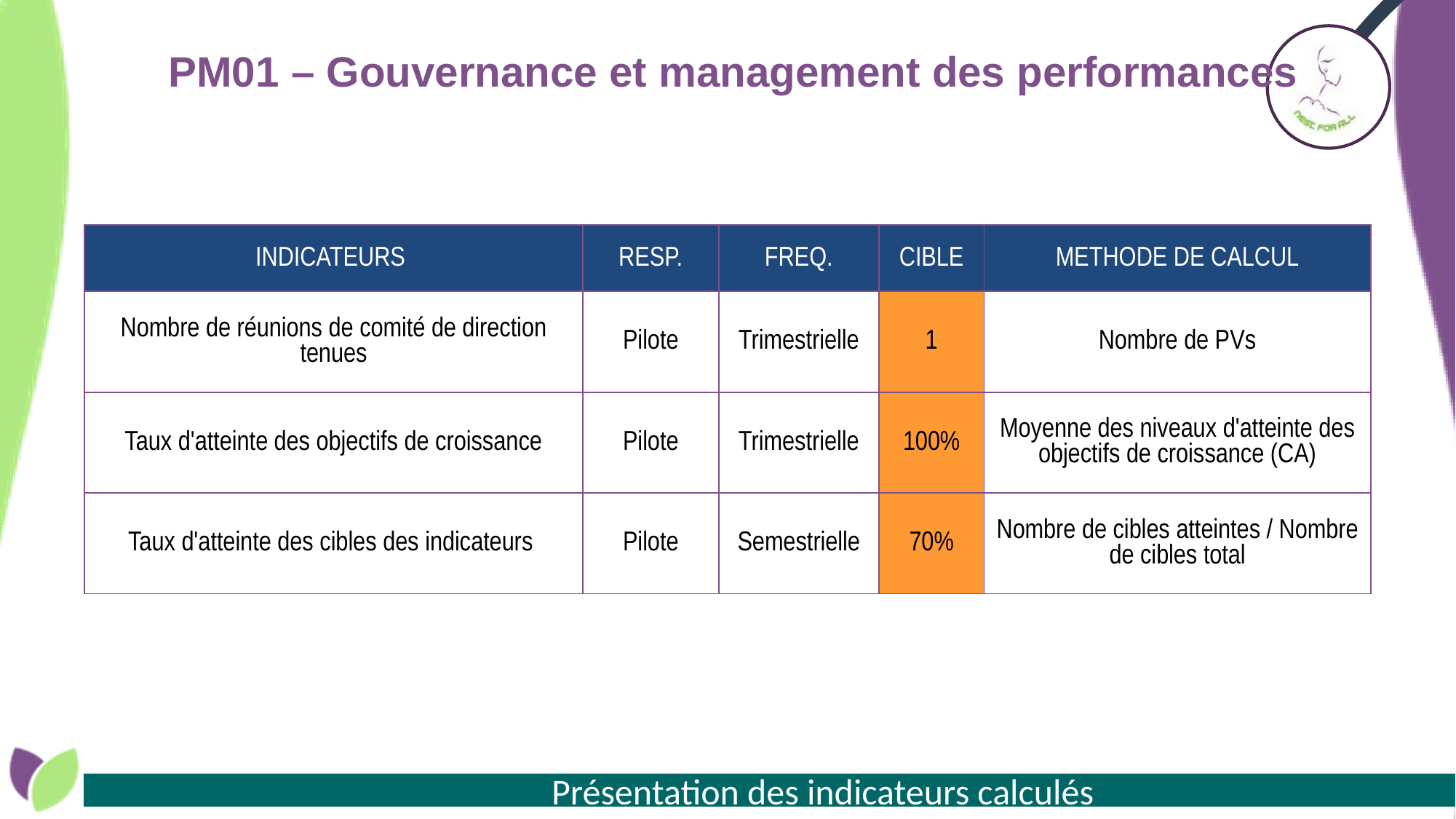

# PM01 – Gouvernance et management des performances
| INDICATEURS | RESP. | FREQ. | CIBLE | METHODE DE CALCUL |
| --- | --- | --- | --- | --- |
| Nombre de réunions de comité de direction tenues | Pilote | Trimestrielle | 1 | Nombre de PVs |
| Taux d'atteinte des objectifs de croissance | Pilote | Trimestrielle | 100% | Moyenne des niveaux d'atteinte des objectifs de croissance (CA) |
| Taux d'atteinte des cibles des indicateurs | Pilote | Semestrielle | 70% | Nombre de cibles atteintes / Nombre de cibles total |
 Présentation des indicateurs calculés